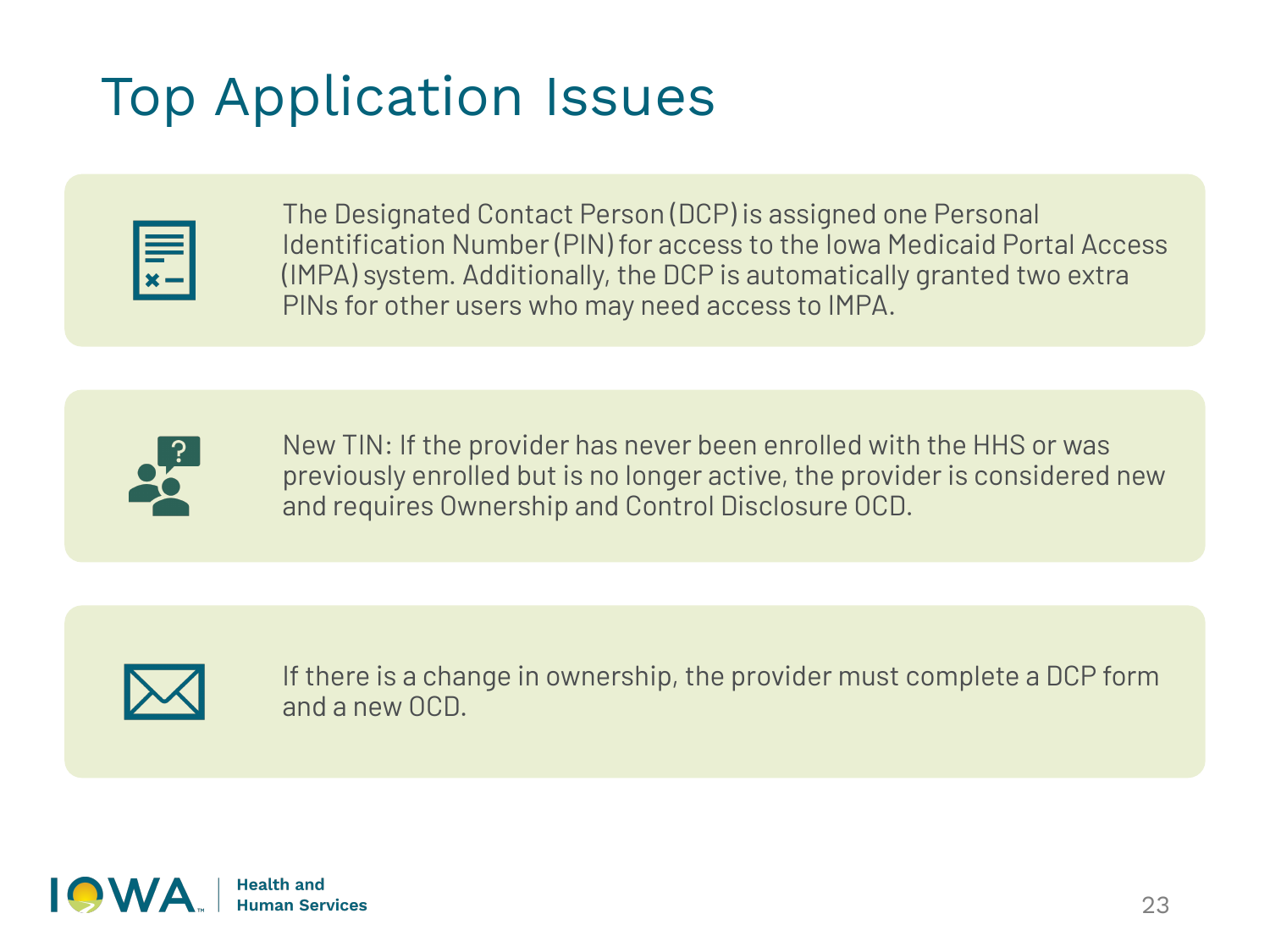

Top Application Issues
The Designated Contact Person (DCP) is assigned one Personal Identification Number (PIN) for access to the Iowa Medicaid Portal Access (IMPA) system. Additionally, the DCP is automatically granted two extra PINs for other users who may need access to IMPA.
New TIN: If the provider has never been enrolled with the HHS or was previously enrolled but is no longer active, the provider is considered new and requires Ownership and Control Disclosure OCD.
If there is a change in ownership, the provider must complete a DCP form and a new OCD.
23